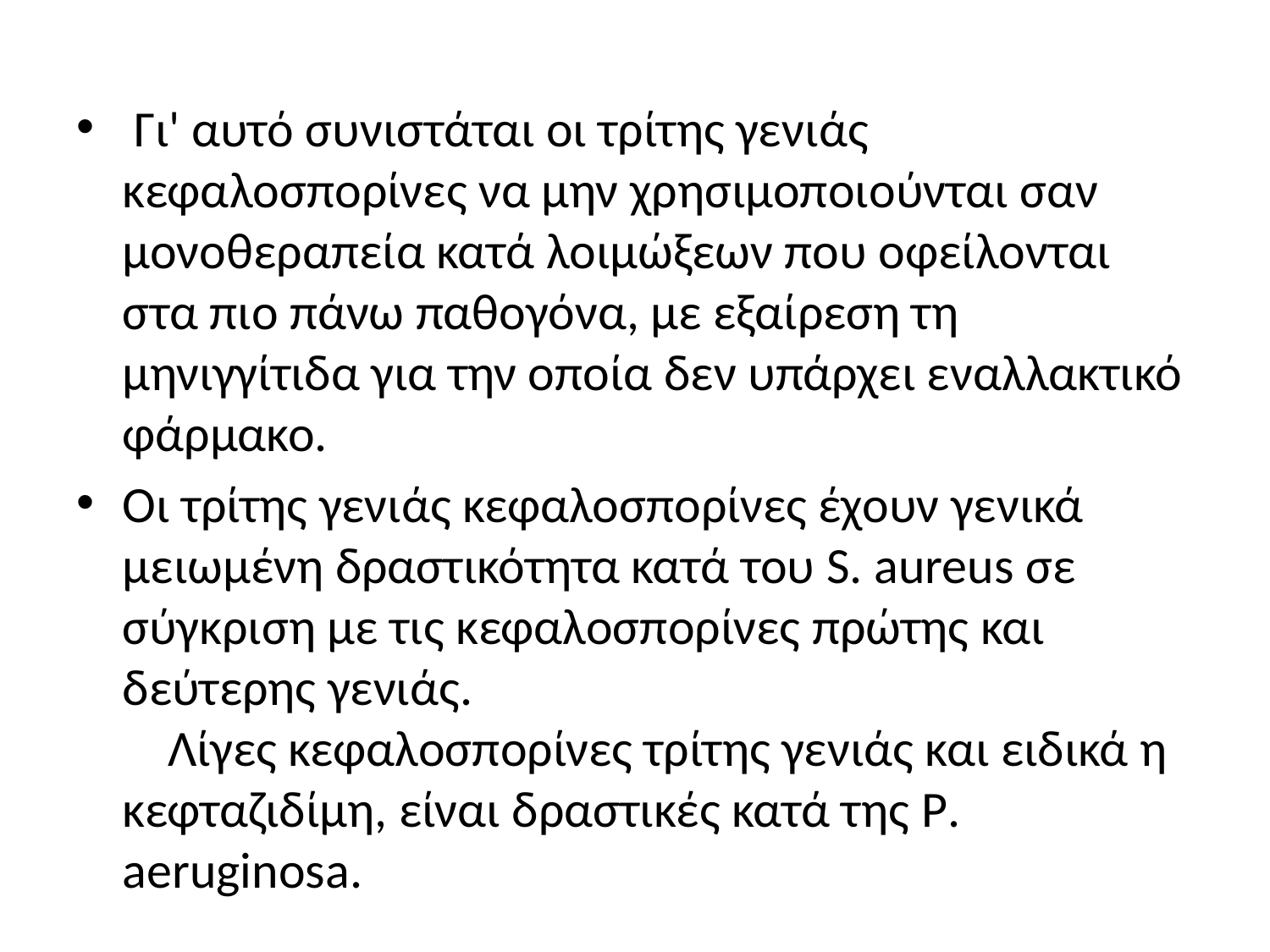

Γι' αυτό συνιστάται οι τρίτης γε­νιάς κεφαλοσπορίνες να μην χρησιμοποιούνται σαν μονοθεραπεία κατά λοιμώξεων που οφείλονται στα πιο πάνω παθογόνα, με εξαίρεση τη μηνιγγίτιδα για την οποία δεν υπάρχει εναλλακτικό φάρμακο.
Οι τρίτης γενιάς κεφαλοσπορίνες έχουν γενικά μειωμένη δραστικότητα κατά του S. aureus σε σύγκριση με τις κεφαλοσπορίνες πρώτης και δεύτερης γενιάς.                                                                    Λίγες κεφαλοσπορίνες τρίτης γενιάς και ειδικά η κεφταζιδίμη, είναι δραστικές κατά της P. aeruginosa.